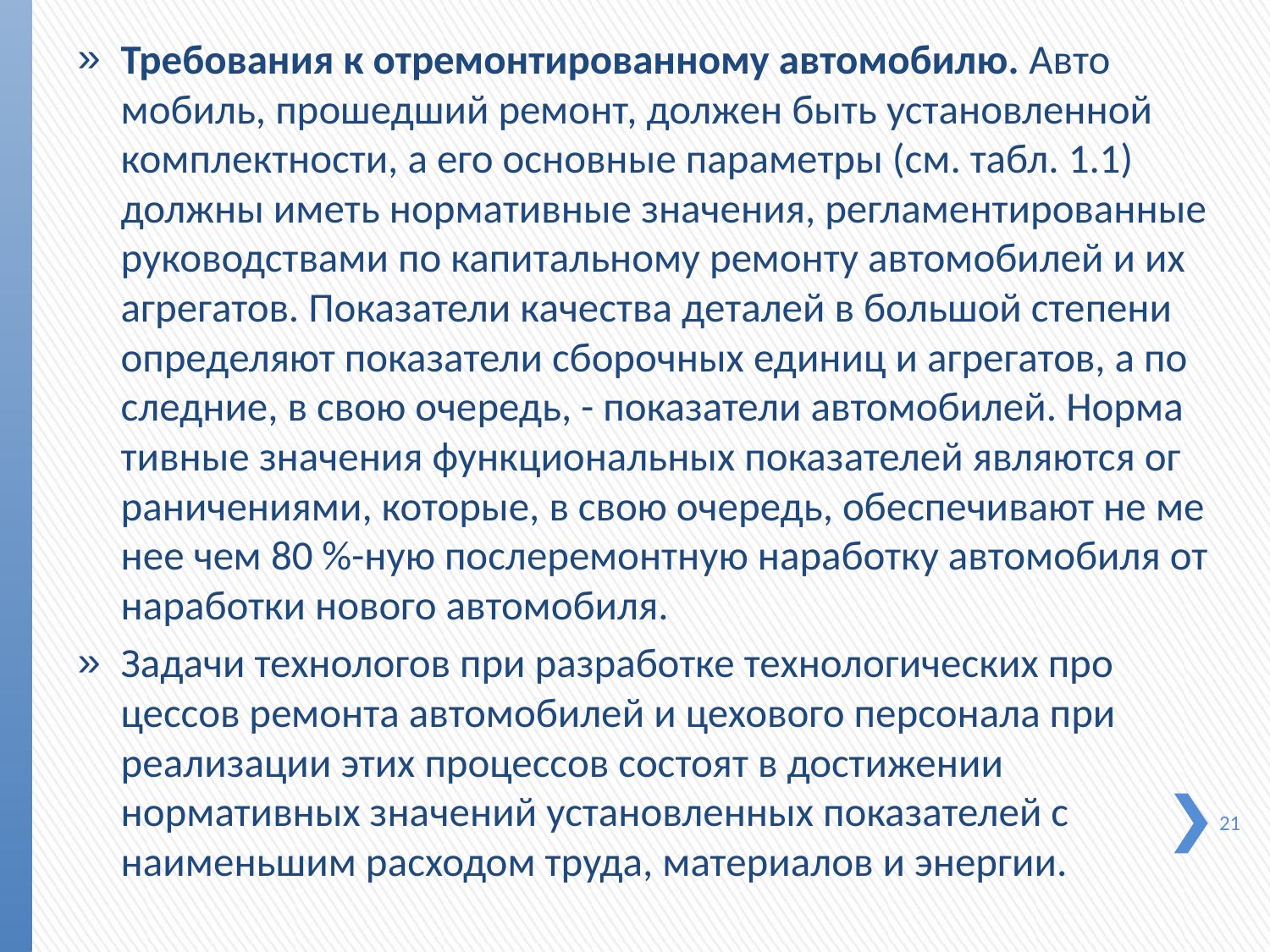

Требования к отремонтированному автомобилю. Авто­мобиль, прошедший ремонт, должен быть установленной комплектности, а его основные параметры (см. табл. 1.1) должны иметь нормативные значения, регламентированные руководствами по капитальному ремонту автомобилей и их агрегатов. Показатели качества деталей в большой степени определяют показатели сборочных единиц и агрегатов, а по­следние, в свою очередь, - показатели автомобилей. Норма­тивные значения функциональных показателей являются ог­раничениями, которые, в свою очередь, обеспечивают не ме­нее чем 80 %-ную послеремонтную наработку автомобиля от наработки нового автомобиля.
Задачи технологов при разработке технологических про­цессов ремонта автомобилей и цехового персонала при реали­зации этих процессов состоят в достижении нормативных зна­чений установленных показателей с наименьшим расходом труда, материалов и энергии.

21